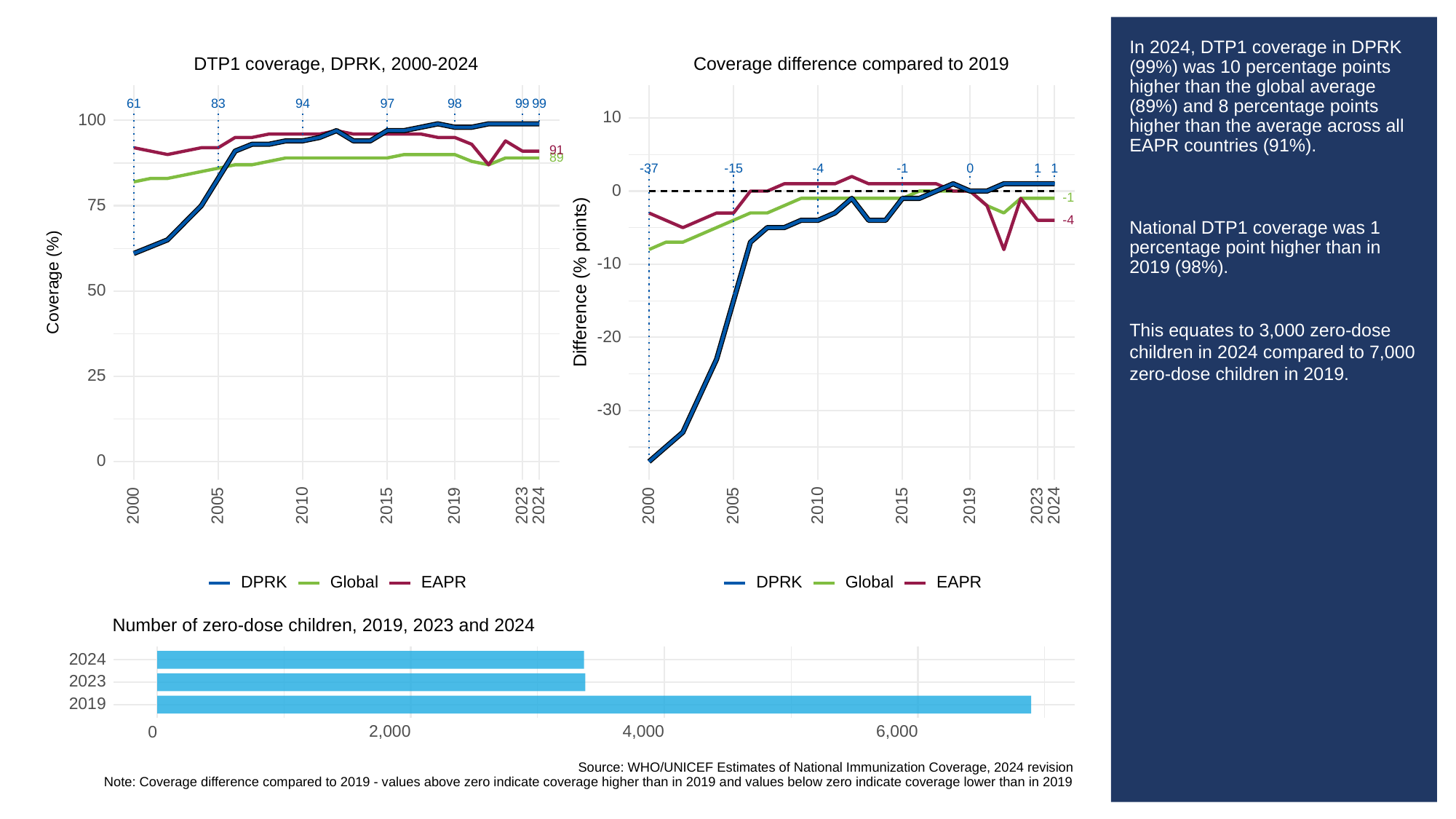

# In 2024, DTP1 coverage in DPRK (99%) was 10 percentage points higher than the global average (89%) and 8 percentage points higher than the average across all EAPR countries (91%).

National DTP1 coverage was 1 percentage point higher than in 2019 (98%).

This equates to 3,000 zero-dose children in 2024 compared to 7,000 zero-dose children in 2019.

Coverage difference compared to 2019
DTP1 coverage, DPRK, 2000-2024

83
61
94
97
98
99
99
10

100

91
89

-37
-15
0
-1
1
1
-4

0

-1
75

-4

-10

Difference (% points)
Coverage (%)
50

-20

25

-30

0

2023
2023
2000
2005
2010
2015
2019
2024
2000
2005
2010
2015
2019
2024
Global
Global
DPRK
EAPR
DPRK
EAPR

Number of zero-dose children, 2019, 2023 and 2024

2024

2023

2019

2,000
4,000
6,000
0
Source: WHO/UNICEF Estimates of National Immunization Coverage, 2024 revision
Note: Coverage difference compared to 2019 - values above zero indicate coverage higher than in 2019 and values below zero indicate coverage lower than in 2019